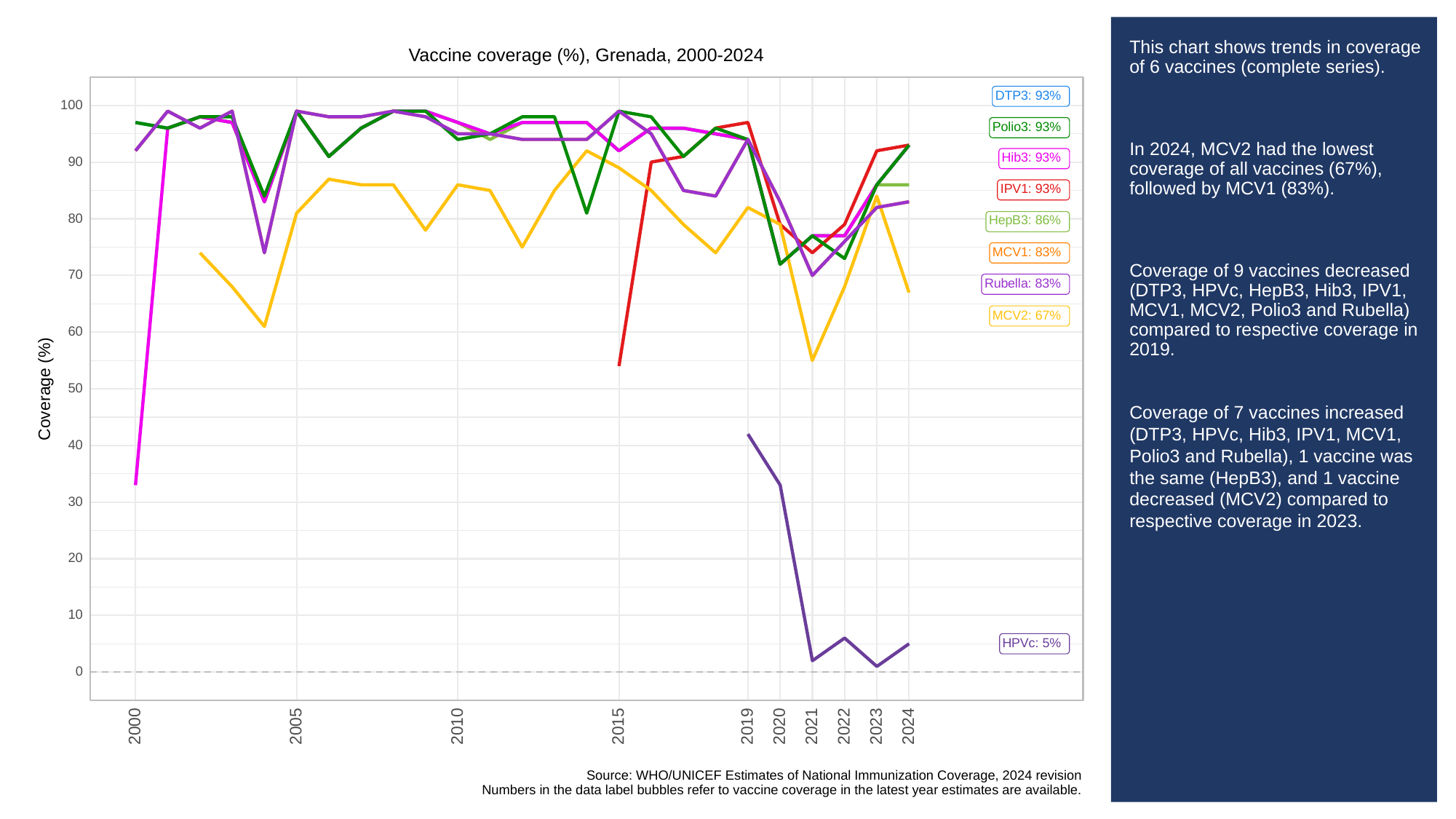

# This chart shows trends in coverage of 6 vaccines (complete series).

In 2024, MCV2 had the lowest coverage of all vaccines (67%), followed by MCV1 (83%).

Coverage of 9 vaccines decreased (DTP3, HPVc, HepB3, Hib3, IPV1, MCV1, MCV2, Polio3 and Rubella) compared to respective coverage in 2019.

Coverage of 7 vaccines increased (DTP3, HPVc, Hib3, IPV1, MCV1, Polio3 and Rubella), 1 vaccine was the same (HepB3), and 1 vaccine decreased (MCV2) compared to respective coverage in 2023.

Vaccine coverage (%), Grenada, 2000-2024

DTP3: 93%

100

Polio3: 93%

Hib3: 93%
90

IPV1: 93%

80
HepB3: 86%

MCV1: 83%
70

Rubella: 83%

MCV2: 67%
60

Coverage (%)
50

40

30

20

10

HPVc: 5%

0

2023
2000
2005
2010
2015
2019
2020
2021
2022
2024
Source: WHO/UNICEF Estimates of National Immunization Coverage, 2024 revision
Numbers in the data label bubbles refer to vaccine coverage in the latest year estimates are available.